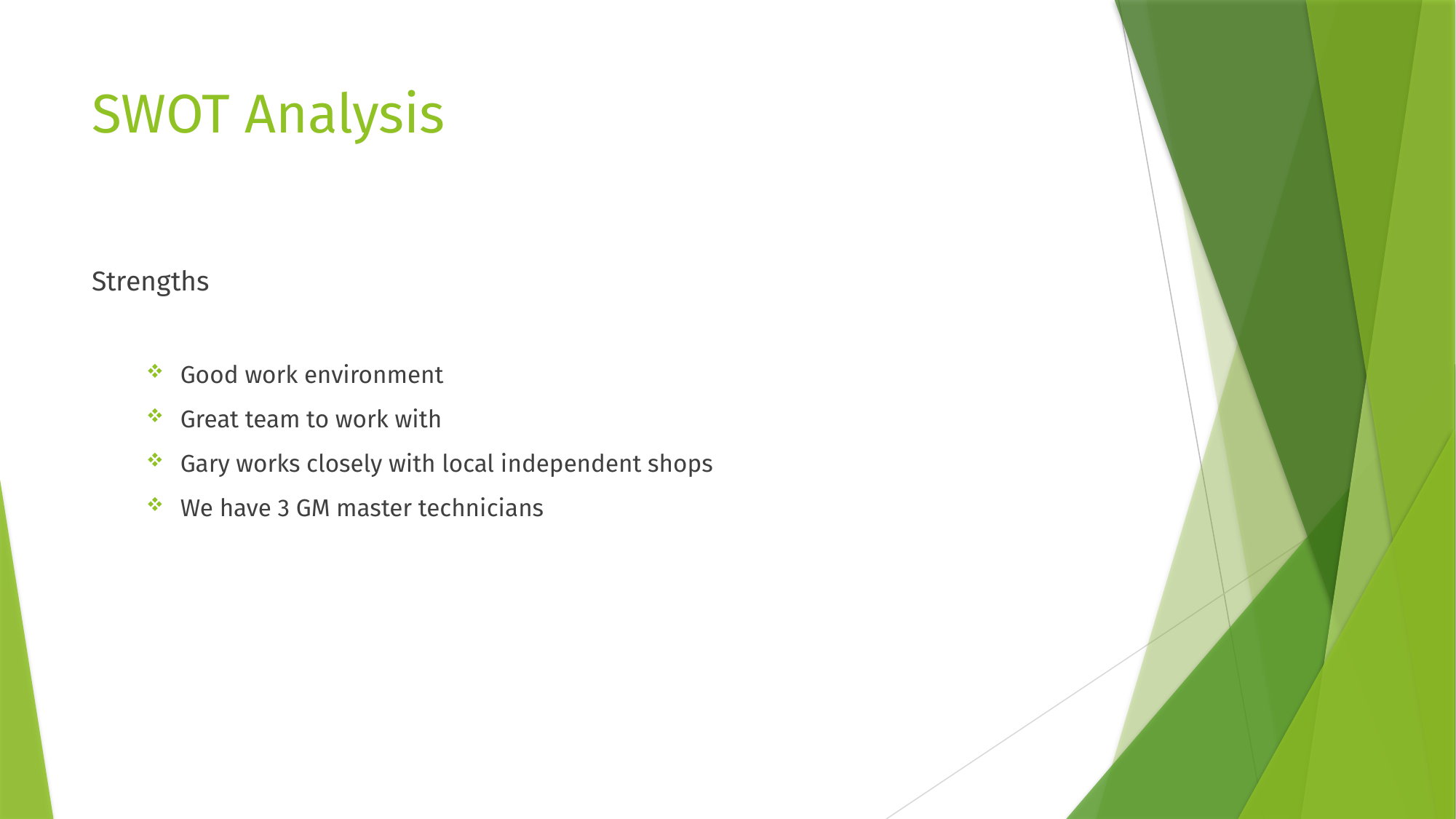

# SWOT Analysis
Strengths

Good work environment
Great team to work with
Gary works closely with local independent shops
We have 3 GM master technicians